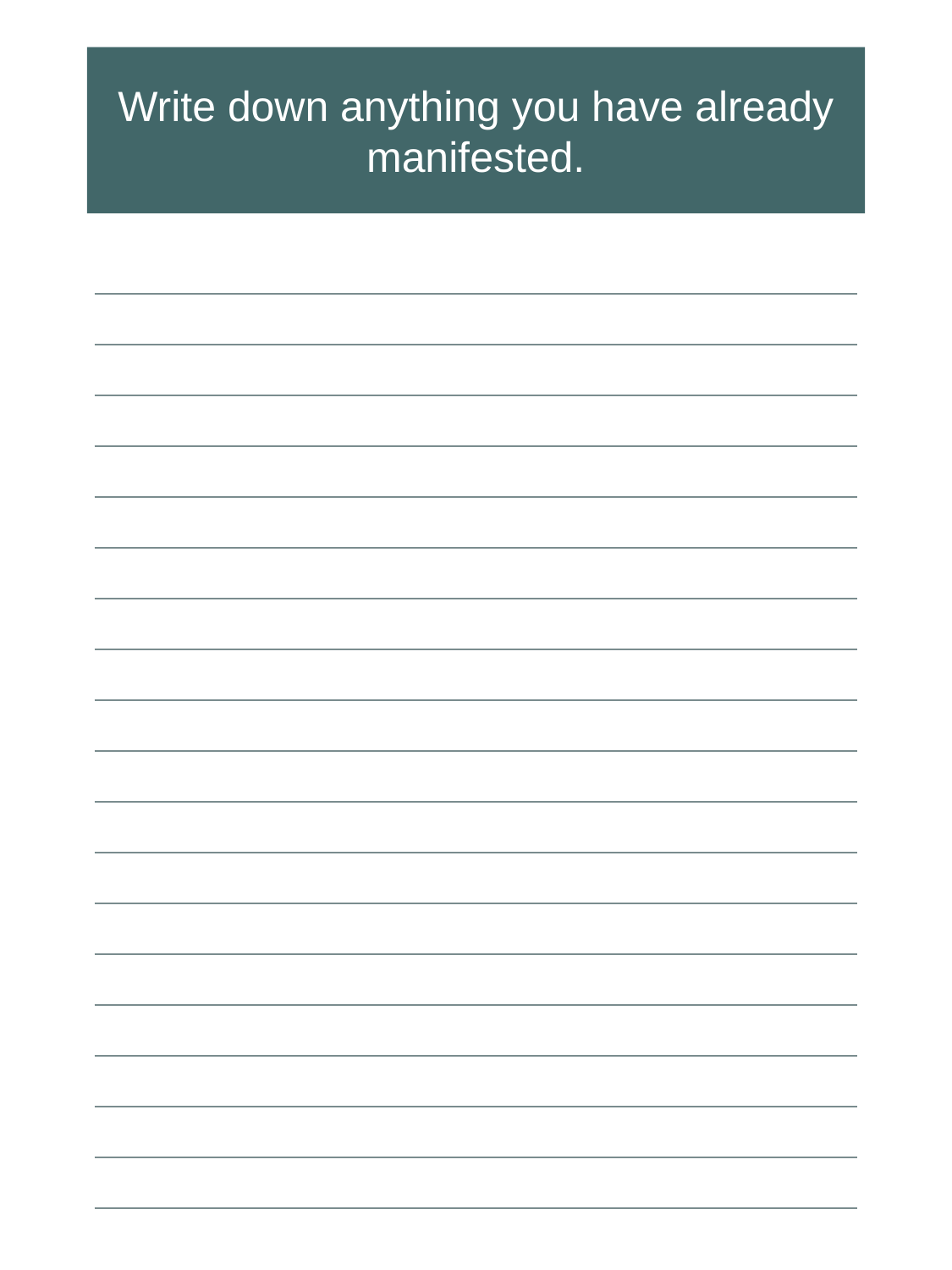

Write down anything you have already manifested.
|  |
| --- |
|  |
|  |
|  |
|  |
|  |
|  |
|  |
|  |
|  |
|  |
|  |
|  |
|  |
|  |
|  |
|  |
|  |